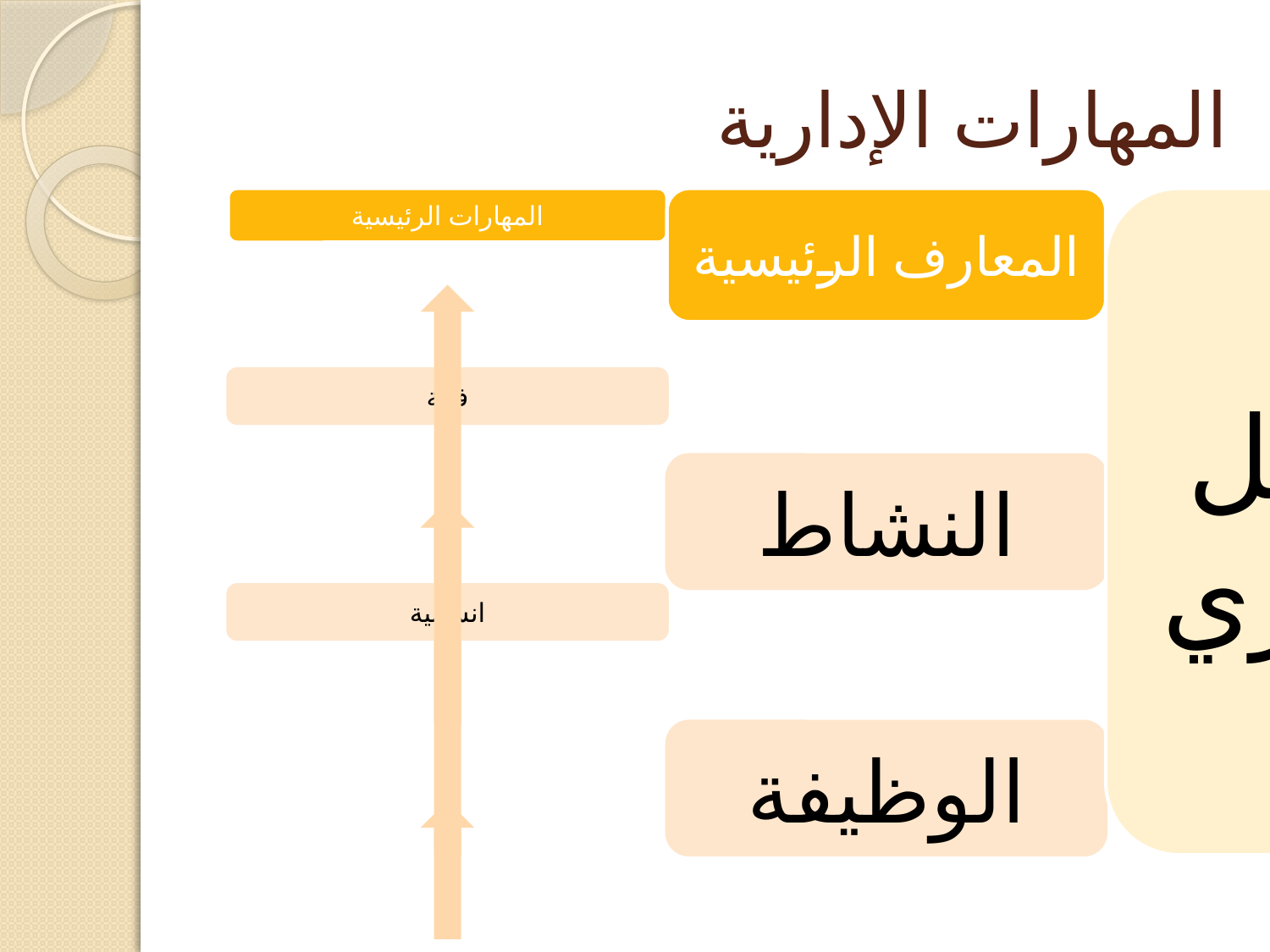

# المهارات الإدارية
المهارات الرئيسية
فنية
انسانية
النشاط
الوظيفة